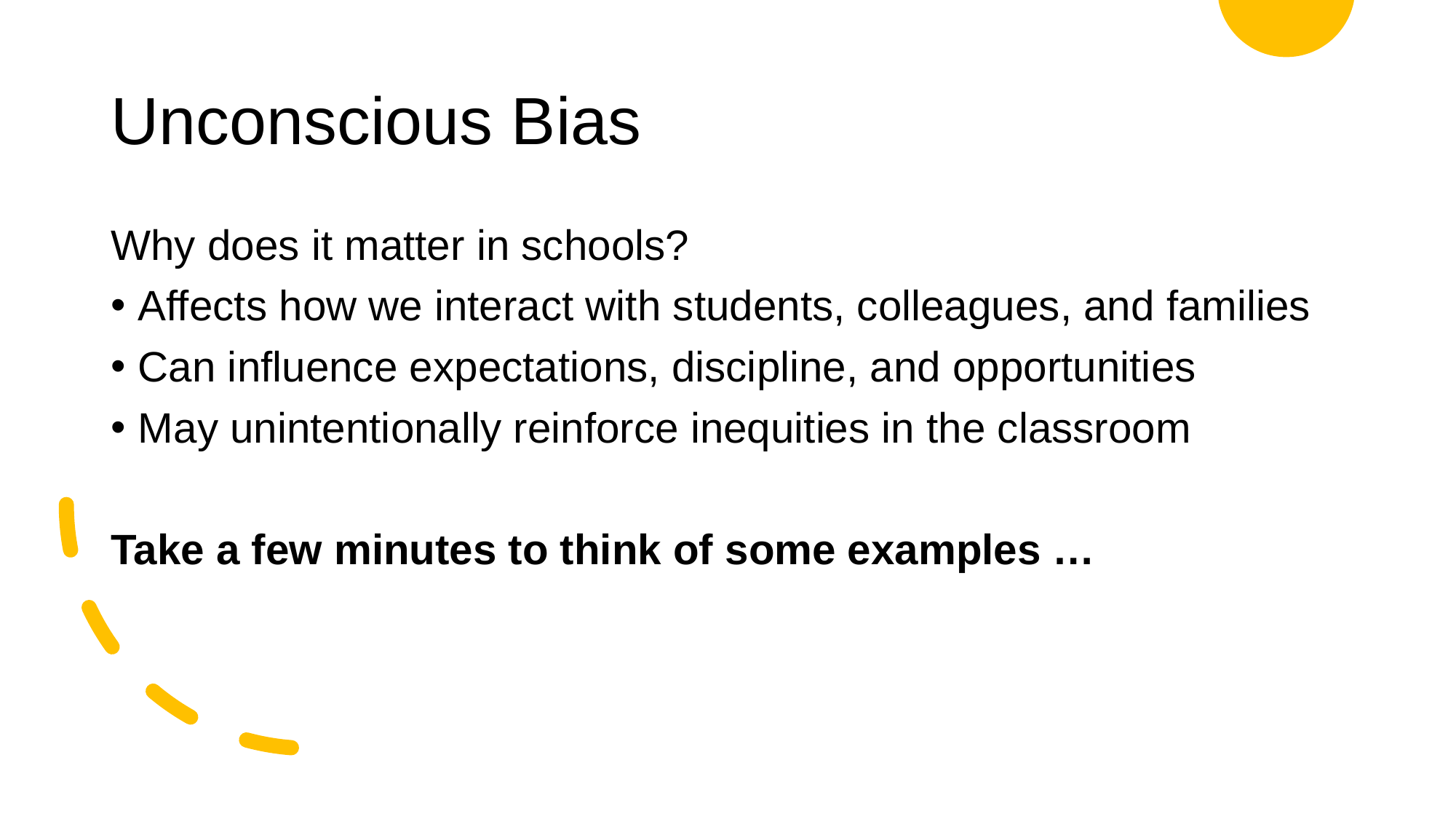

# Unconscious Bias
Why does it matter in schools?
Affects how we interact with students, colleagues, and families
Can influence expectations, discipline, and opportunities
May unintentionally reinforce inequities in the classroom

Take a few minutes to think of some examples …